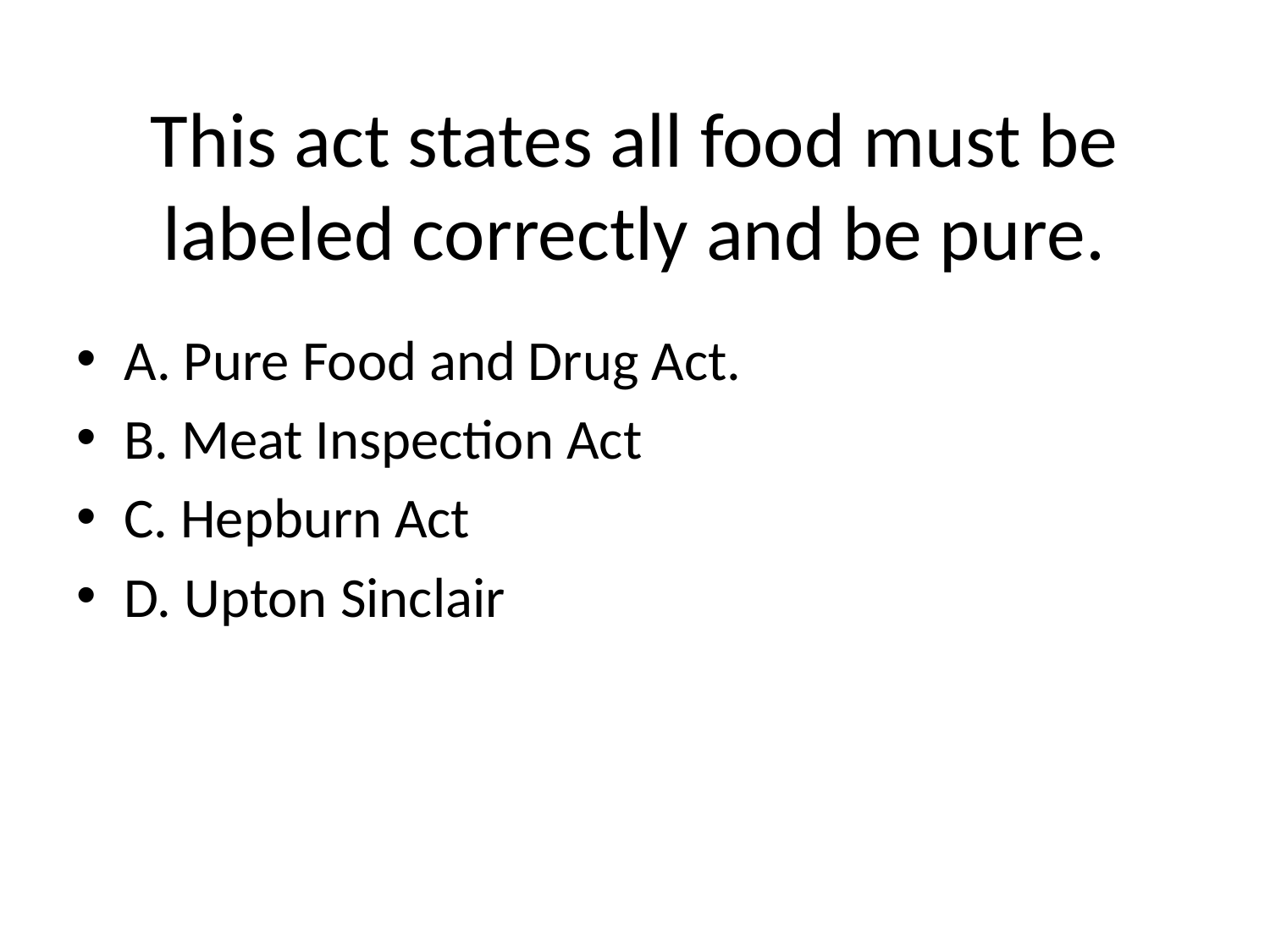

# This act states all food must be labeled correctly and be pure.
A. Pure Food and Drug Act.
B. Meat Inspection Act
C. Hepburn Act
D. Upton Sinclair